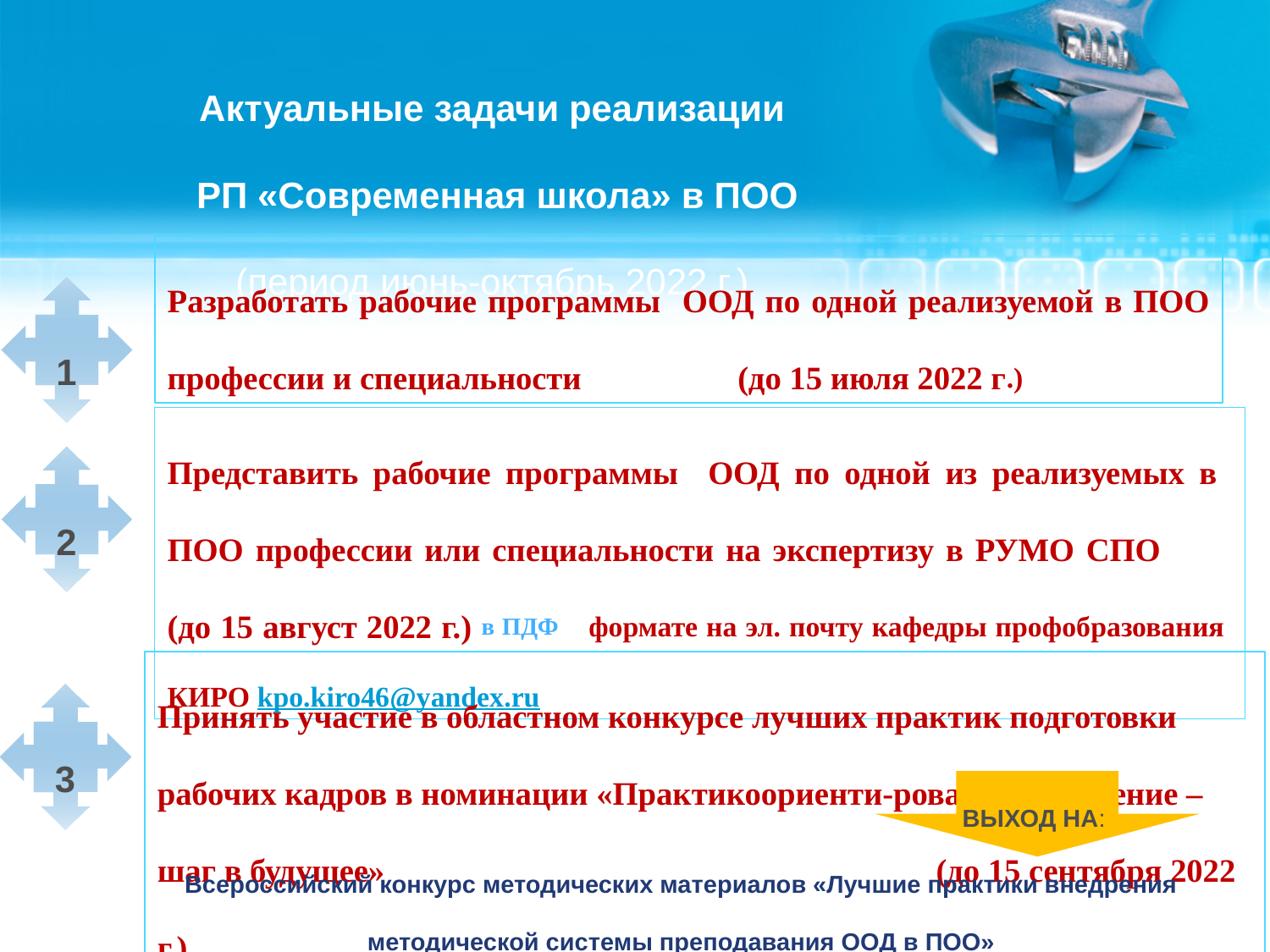

Актуальные задачи реализации
 РП «Современная школа» в ПОО
(период июнь-октябрь 2022 г.)
Разработать рабочие программы  ООД по одной реализуемой в ПОО профессии и специальности                   (до 15 июля 2022 г.)
1
Представить рабочие программы  ООД по одной из реализуемых в  ПОО профессии или специальности на экспертизу в РУМО СПО       (до 15 август 2022 г.) в ПДФ    формате на эл. почту кафедры профобразования  КИРО kpo.kiro46@yandex.ru
2
Принять участие в областном конкурсе лучших практик подготовки рабочих кадров в номинации «Практикоориенти-рованное  обучение – шаг в будущее»                                                                   (до 15 сентября 2022 г.)
3
ВЫХОД НА:
Всероссийский конкурс методических материалов «Лучшие практики внедрения методической системы преподавания ООД в ПОО»